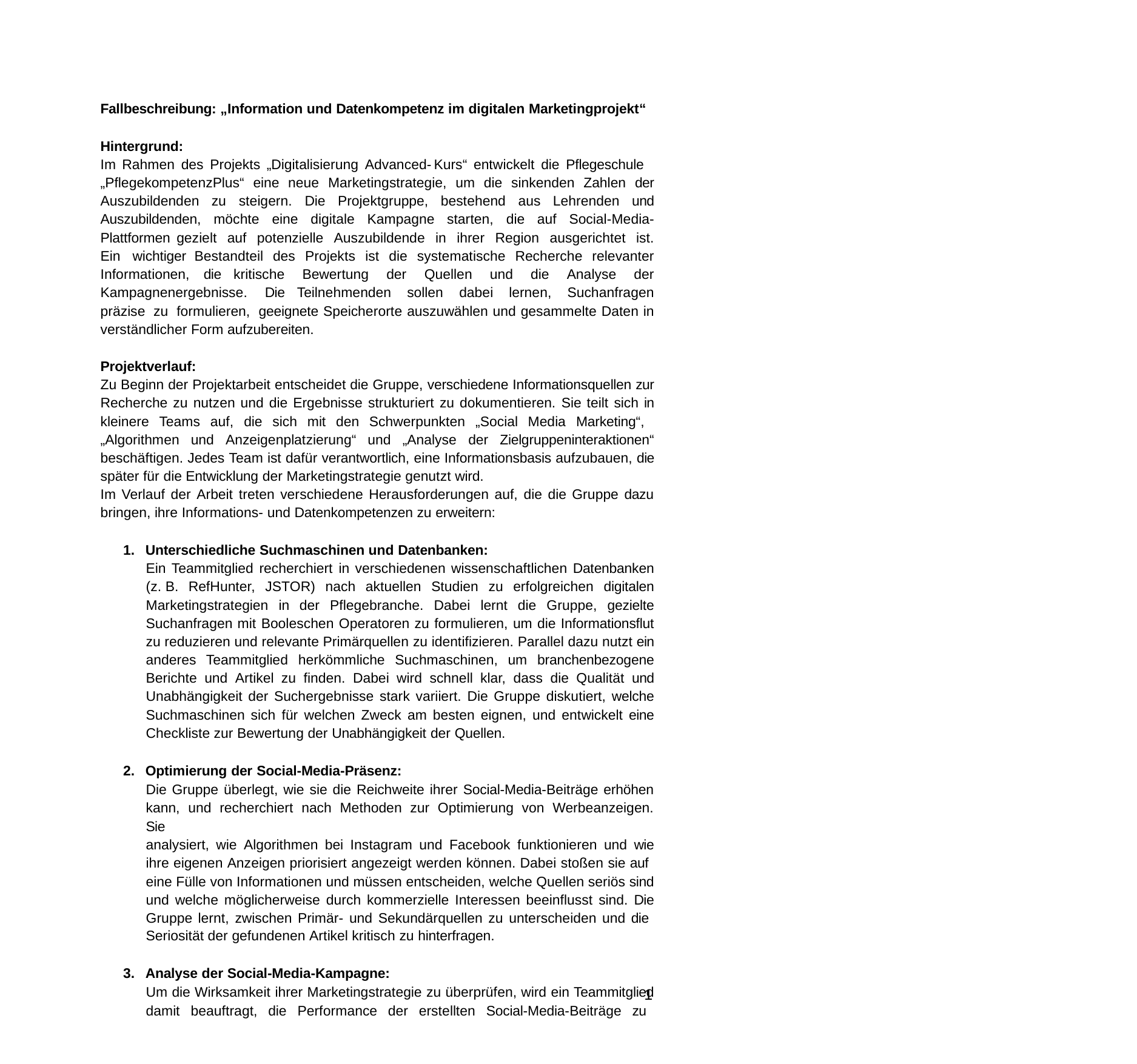

Fallbeschreibung: „Information und Datenkompetenz im digitalen Marketingprojekt“

Hintergrund:
Im Rahmen des Projekts „Digitalisierung Advanced-Kurs“ entwickelt die Pflegeschule
„PflegekompetenzPlus“ eine neue Marketingstrategie, um die sinkenden Zahlen der Auszubildenden  zu  steigern.  Die  Projektgruppe,  bestehend  aus  Lehrenden  und Auszubildenden, möchte eine digitale Kampagne starten, die auf Social-Media-Plattformen gezielt auf potenzielle Auszubildende in ihrer Region ausgerichtet ist. Ein wichtiger Bestandteil des Projekts ist die systematische Recherche relevanter Informationen, die kritische Bewertung der Quellen und die Analyse der Kampagnenergebnisse. Die Teilnehmenden sollen dabei lernen, Suchanfragen präzise zu formulieren, geeignete Speicherorte auszuwählen und gesammelte Daten in verständlicher Form aufzubereiten.

Projektverlauf:
Zu Beginn der Projektarbeit entscheidet die Gruppe, verschiedene Informationsquellen zur Recherche zu nutzen und die Ergebnisse strukturiert zu dokumentieren. Sie teilt sich in kleinere Teams auf, die sich mit den Schwerpunkten „Social Media Marketing“,
„Algorithmen  und  Anzeigenplatzierung“  und  „Analyse  der  Zielgruppeninteraktionen“ beschäftigen. Jedes Team ist dafür verantwortlich, eine Informationsbasis aufzubauen, die später für die Entwicklung der Marketingstrategie genutzt wird.
Im Verlauf der Arbeit treten verschiedene Herausforderungen auf, die die Gruppe dazu bringen, ihre Informations- und Datenkompetenzen zu erweitern:

Unterschiedliche Suchmaschinen und Datenbanken:
Ein Teammitglied recherchiert in verschiedenen wissenschaftlichen Datenbanken (z. B. RefHunter, JSTOR) nach aktuellen Studien zu erfolgreichen digitalen Marketingstrategien in der Pflegebranche. Dabei lernt die Gruppe, gezielte Suchanfragen mit Booleschen Operatoren zu formulieren, um die Informationsflut zu reduzieren und relevante Primärquellen zu identifizieren. Parallel dazu nutzt ein anderes Teammitglied herkömmliche Suchmaschinen, um branchenbezogene Berichte und Artikel zu finden. Dabei wird schnell klar, dass die Qualität und Unabhängigkeit der Suchergebnisse stark variiert. Die Gruppe diskutiert, welche Suchmaschinen sich für welchen Zweck am besten eignen, und entwickelt eine Checkliste zur Bewertung der Unabhängigkeit der Quellen.

Optimierung der Social-Media-Präsenz:
Die Gruppe überlegt, wie sie die Reichweite ihrer Social-Media-Beiträge erhöhen kann, und recherchiert nach Methoden zur Optimierung von Werbeanzeigen. Sie
analysiert, wie Algorithmen bei Instagram und Facebook funktionieren und wie ihre eigenen Anzeigen priorisiert angezeigt werden können. Dabei stoßen sie auf
eine Fülle von Informationen und müssen entscheiden, welche Quellen seriös sind und welche möglicherweise durch kommerzielle Interessen beeinflusst sind. Die Gruppe lernt, zwischen Primär- und Sekundärquellen zu unterscheiden und die
Seriosität der gefundenen Artikel kritisch zu hinterfragen.

Analyse der Social-Media-Kampagne:
Um die Wirksamkeit ihrer Marketingstrategie zu überprüfen, wird ein Teammitglied damit  beauftragt,  die  Performance  der  erstellten  Social-Media-Beiträge  zu
1